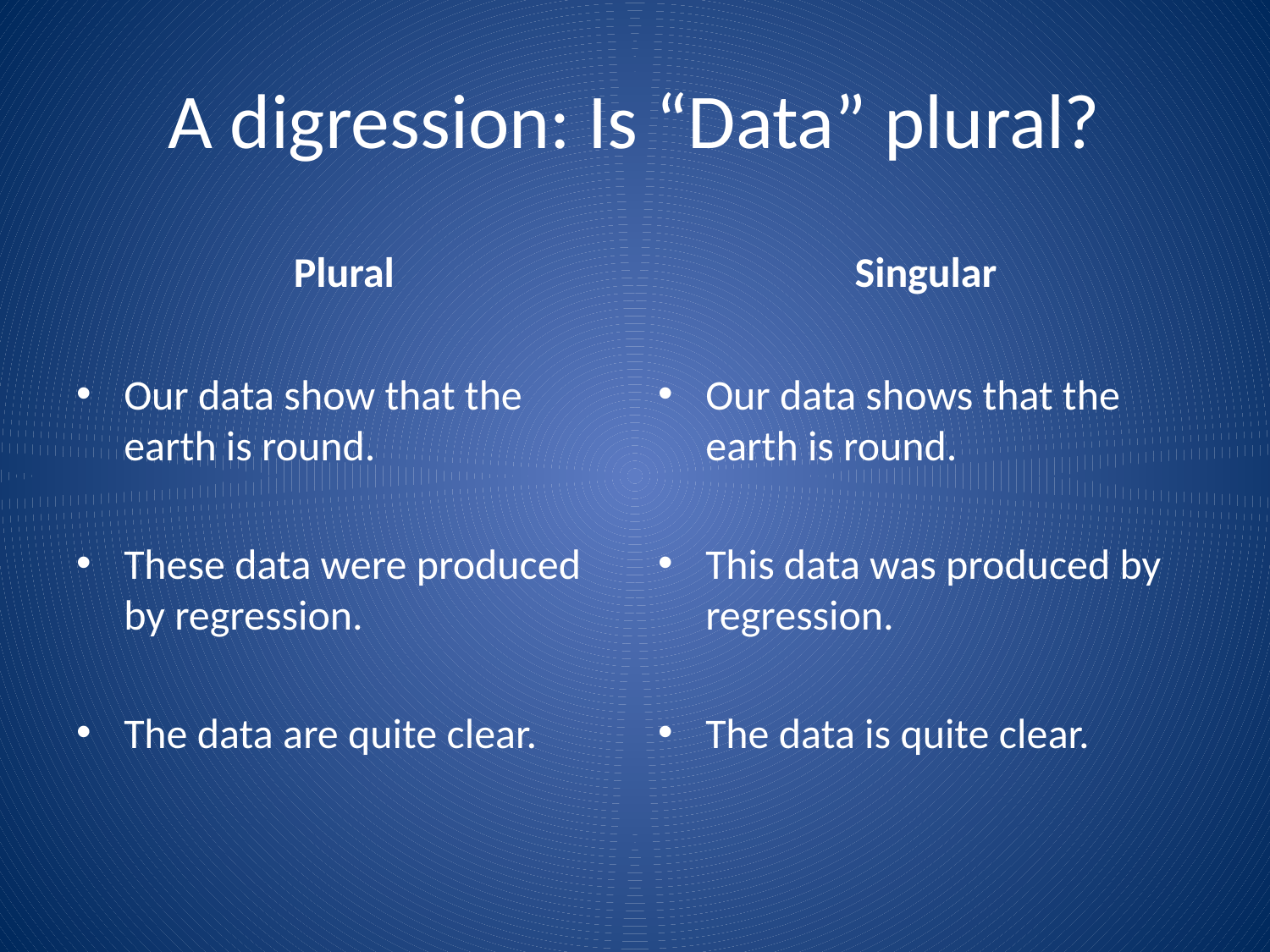

# A digression: Is “Data” plural?
Plural
Singular

Our data show that the earth is round.

These data were produced by regression.

The data are quite clear.

Our data shows that the earth is round.

This data was produced by regression.

The data is quite clear.